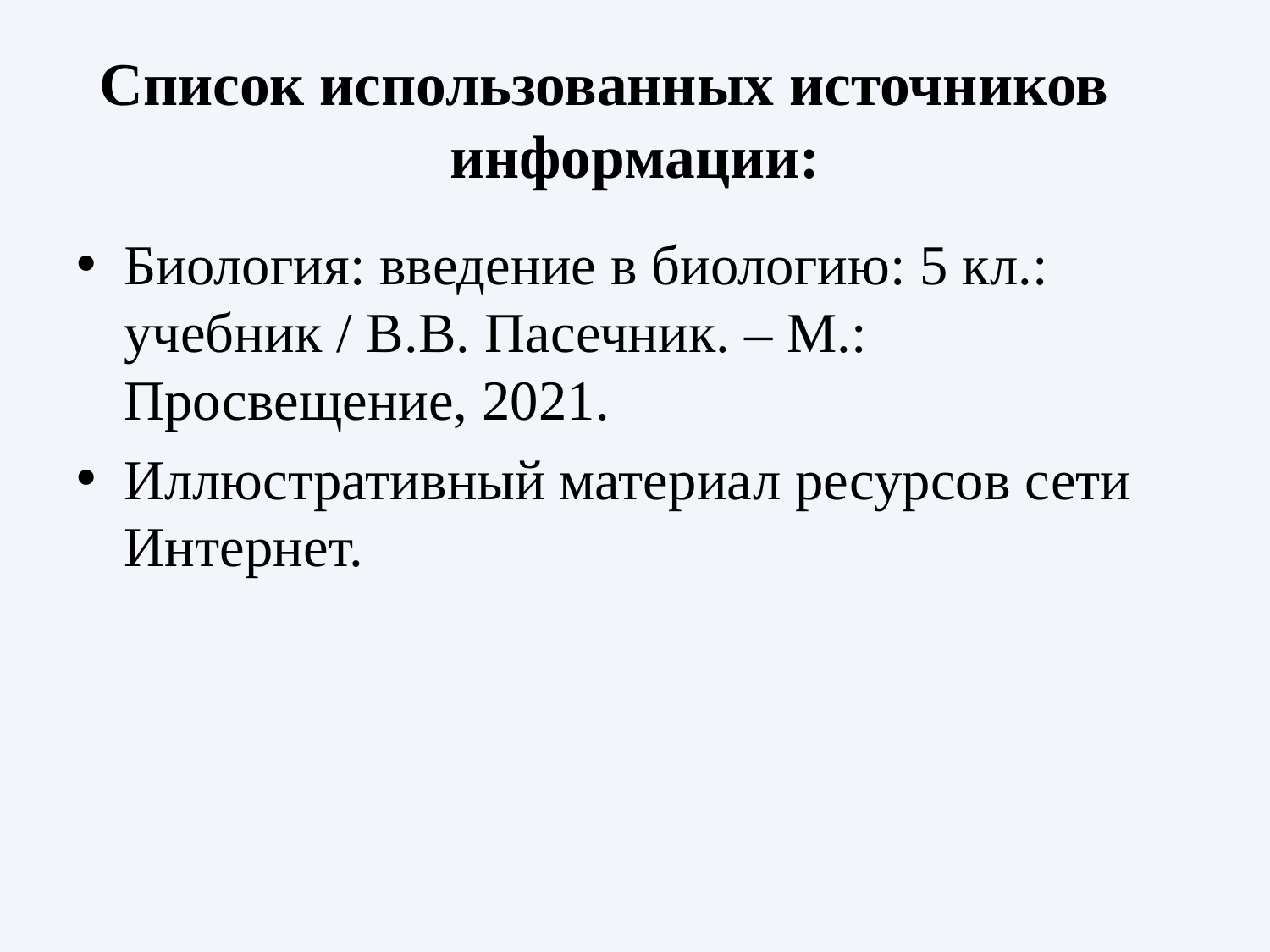

# Список использованных источников     информации:
Биология: введение в биологию: 5 кл.: учебник / В.В. Пасечник. – М.: Просвещение, 2021.
Иллюстративный материал ресурсов сети Интернет.